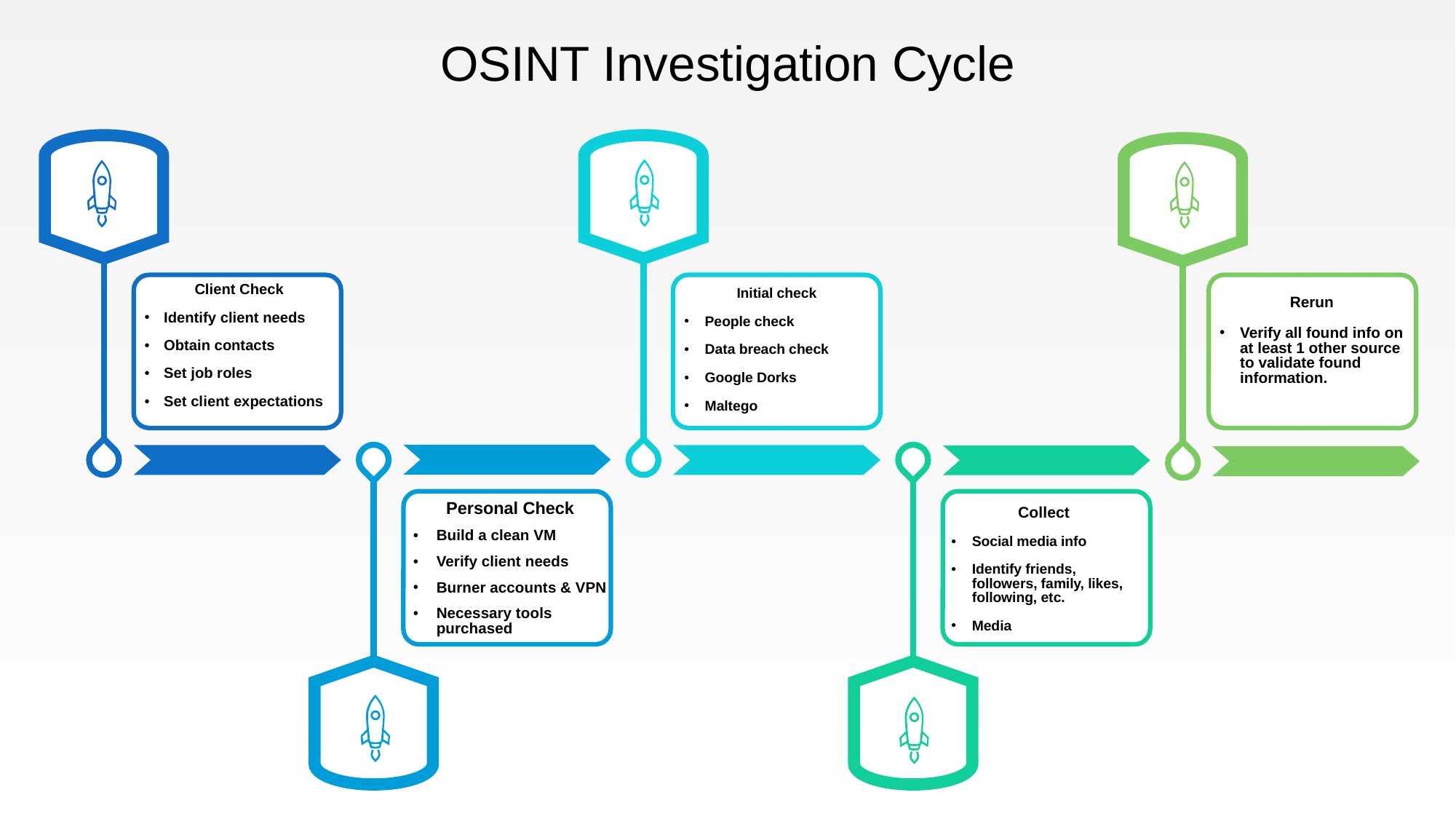

# OSINT Investigation Cycle

Client Check
Identify client needs
Obtain contacts
Set job roles
Set client expectations
Initial check
People check
Data breach check
Google Dorks
Maltego
Rerun
Verify all found info on at least 1 other source to validate found information.
Personal Check
Build a clean VM
Verify client needs
Burner accounts & VPN
Necessary tools purchased
Collect
Social media info
Identify friends, followers, family, likes, following, etc.
Media